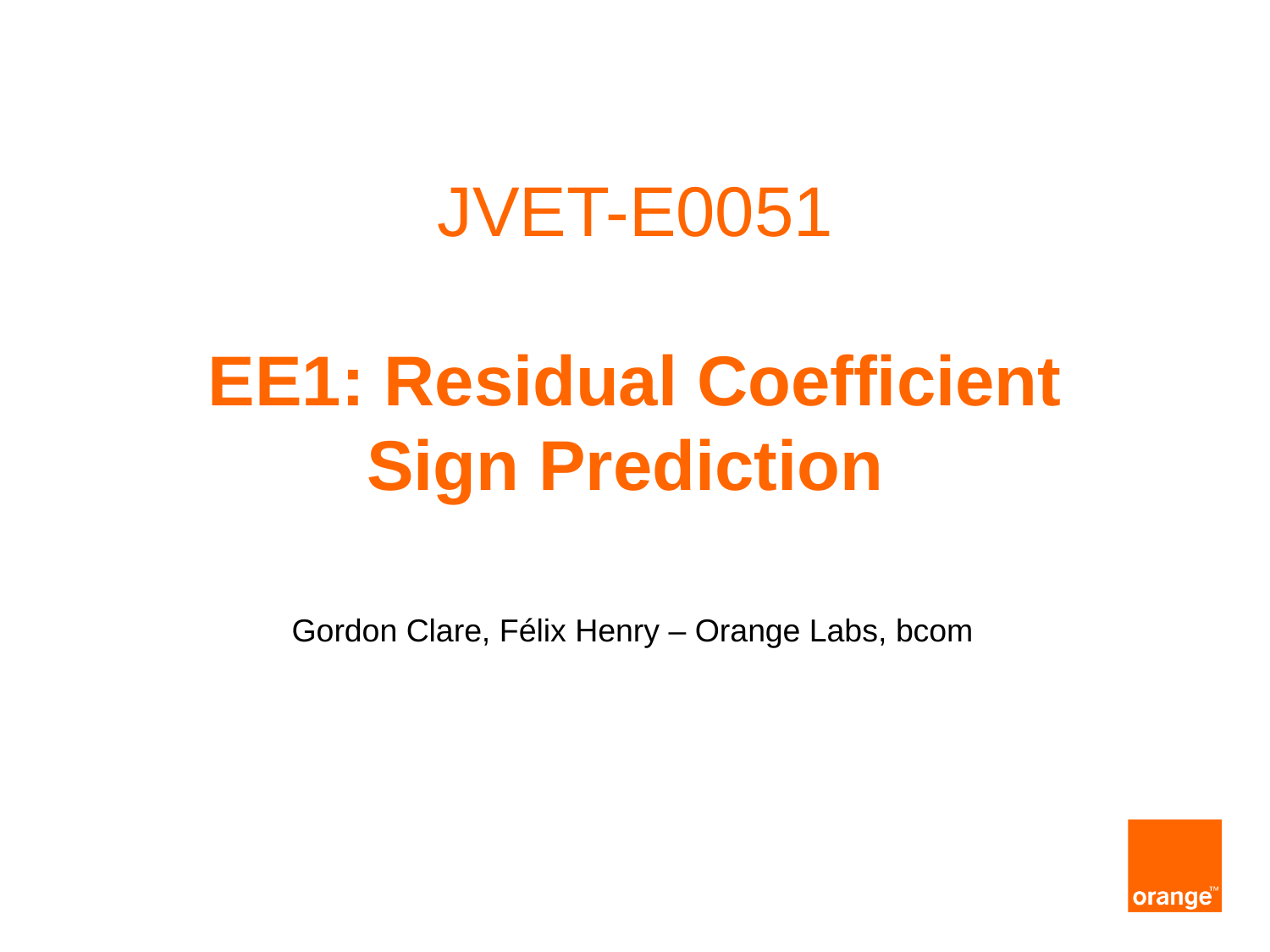

# JVET-E0051 EE1: Residual Coefficient Sign Prediction
Gordon Clare, Félix Henry – Orange Labs, bcom